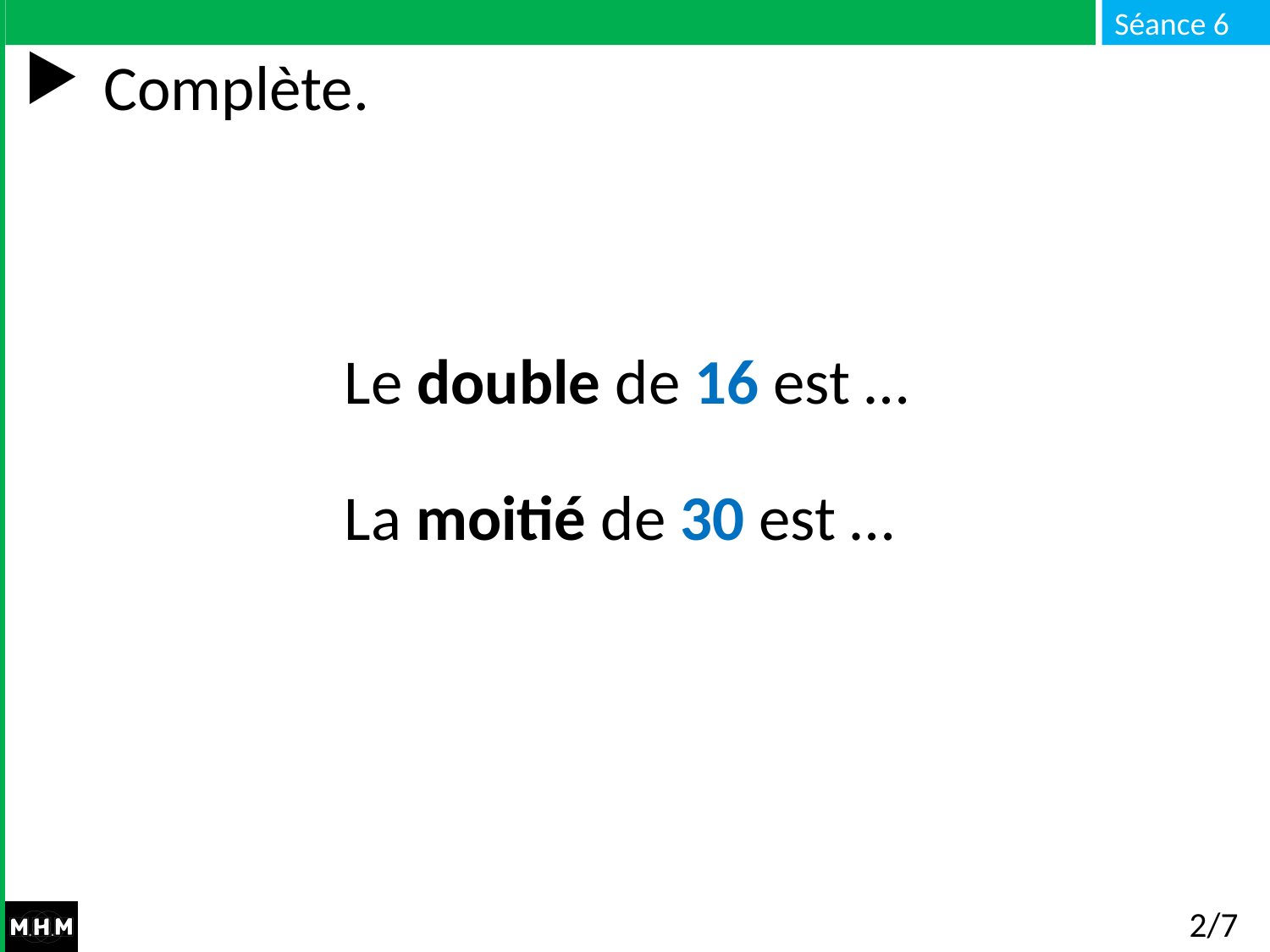

# Complète.
Le double de 16 est …

La moitié de 30 est …
2/7